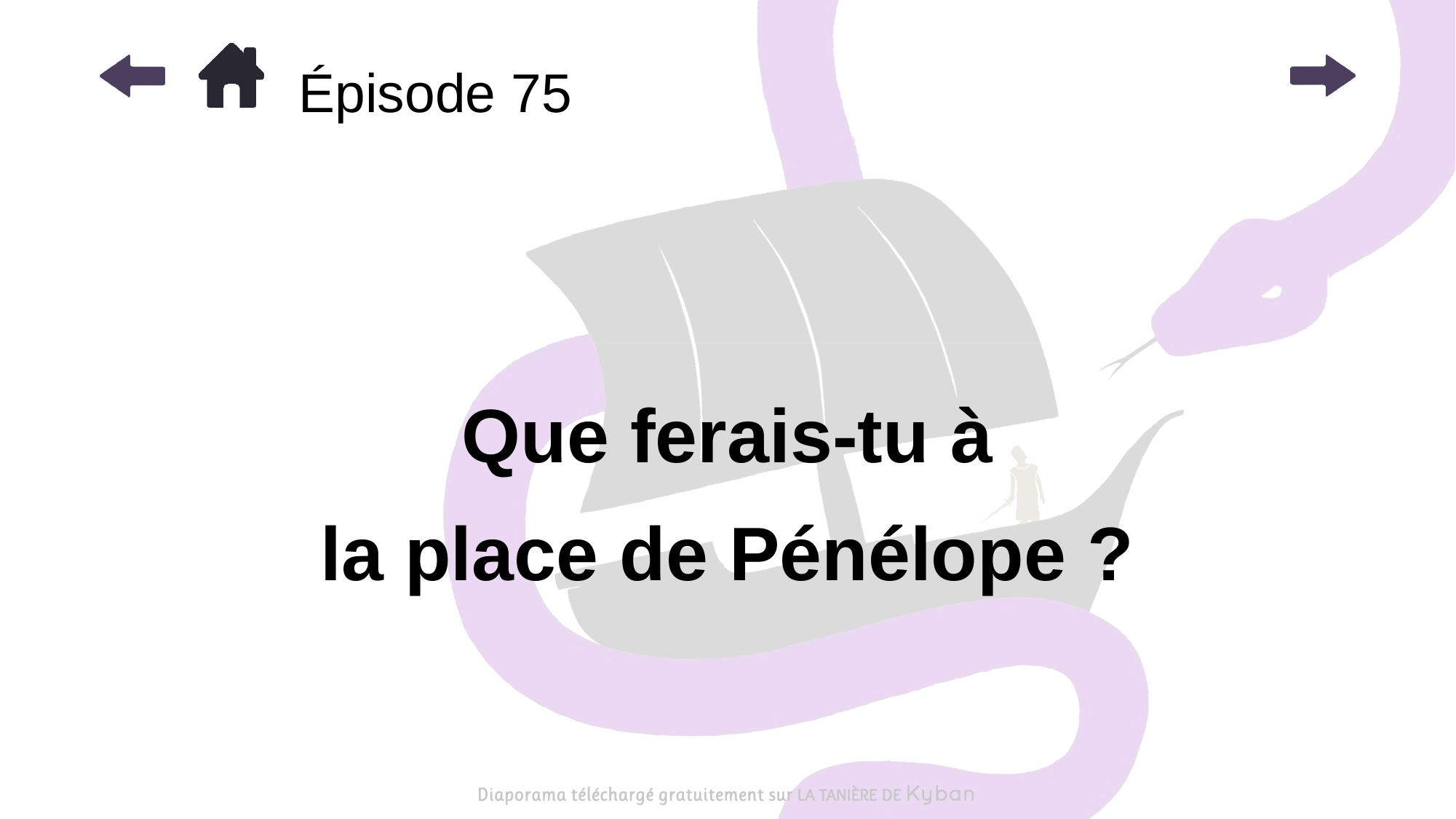

# Épisode 75
Que ferais-tu à
la place de Pénélope ?